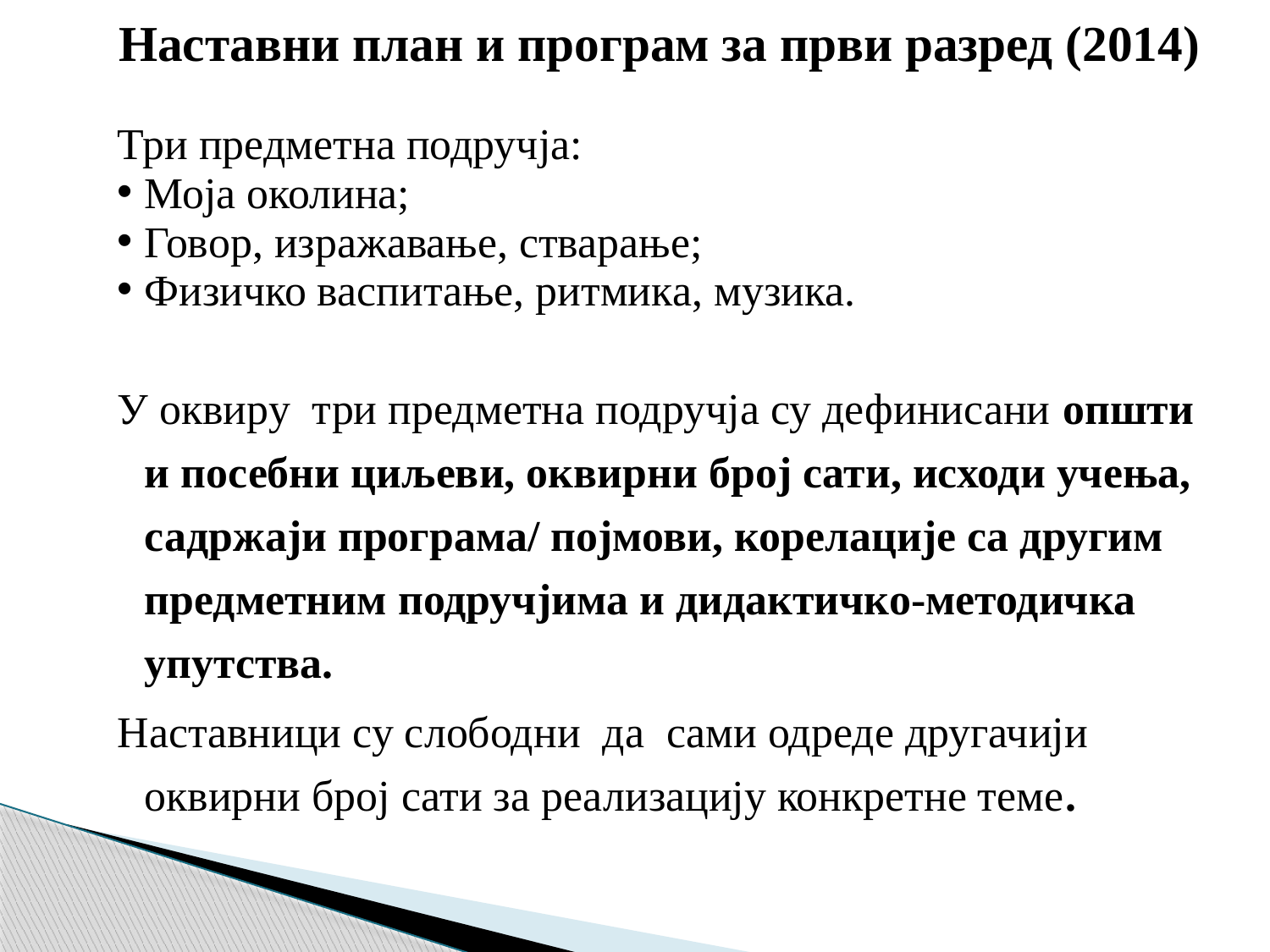

Наставни план и програм за први разред (2014)

Три предметна подручја:
Моја околина;
Говор, изражавање, стварање;
Физичко васпитање, ритмика, музика.

У оквиру  три предметна подручја су дефинисани општи и посебни циљеви, оквирни број сати, исходи учења, садржаји програма/ појмови, корелације са другим предметним подручјима и дидактичко-методичка упутства.
Наставници су слободни  да  сами одреде другачији оквирни број сати за реализацију конкретне теме.